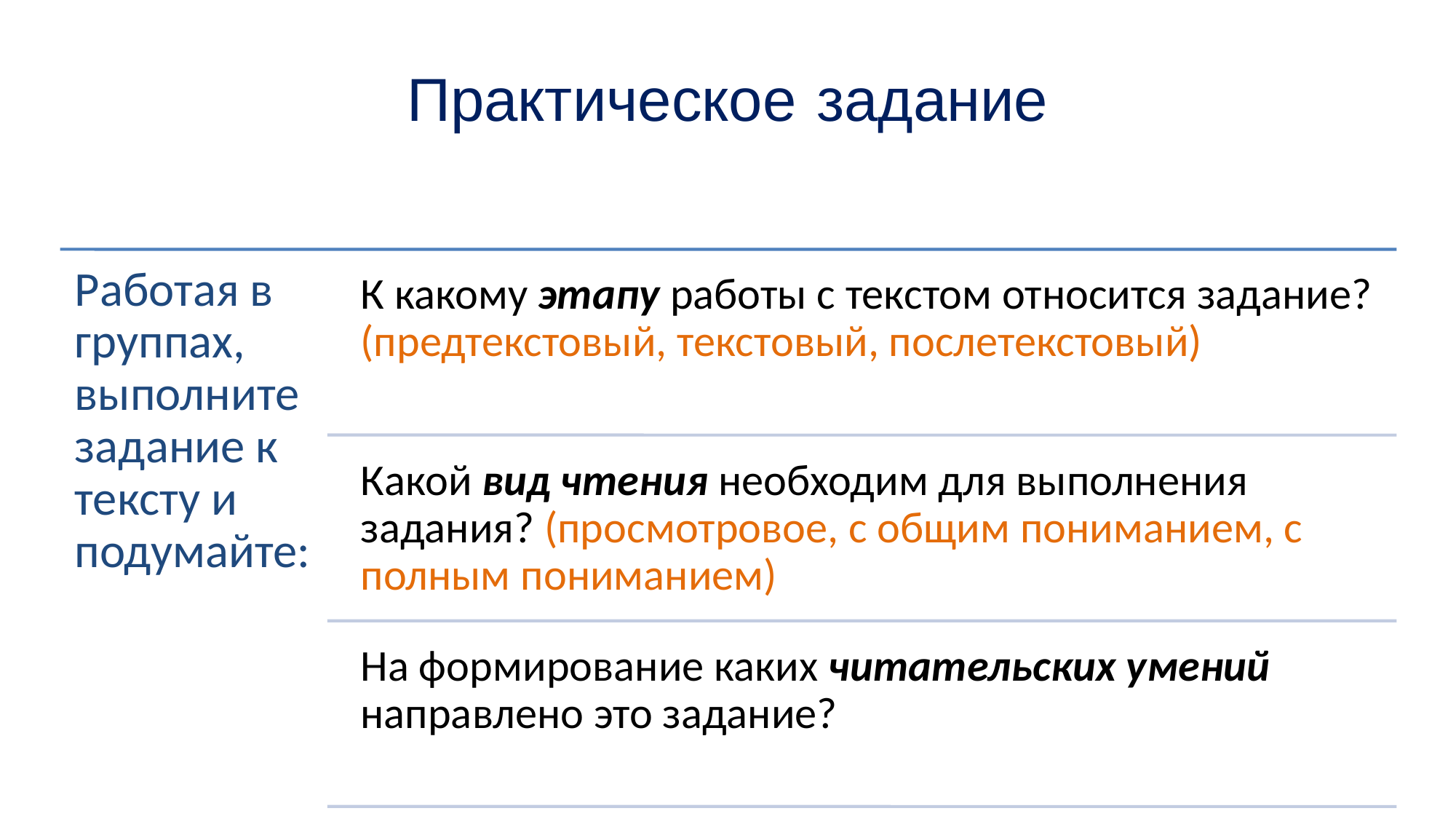

# Практическое задание
Работая в группах, выполните задание к тексту и подумайте:
К какому этапу работы с текстом относится задание? (предтекстовый, текстовый, послетекстовый)
Какой вид чтения необходим для выполнения задания? (просмотровое, с общим пониманием, с полным пониманием)
На формирование каких читательских умений  направлено это задание?